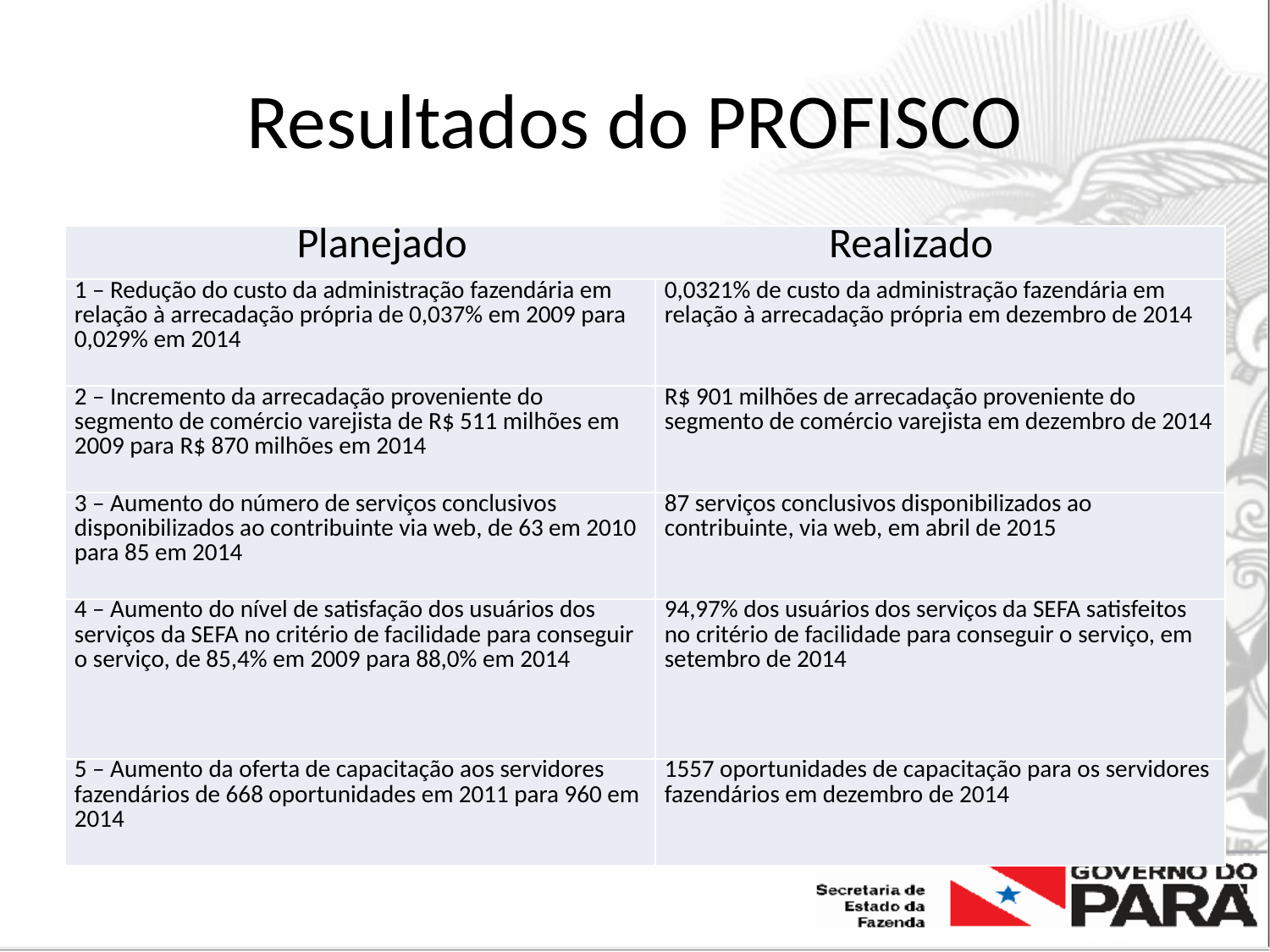

# Resultados do PROFISCO
| Planejado Realizado |  |
| --- | --- |
| 1 – Redução do custo da administração fazendária em relação à arrecadação própria de 0,037% em 2009 para 0,029% em 2014 | 0,0321% de custo da administração fazendária em relação à arrecadação própria em dezembro de 2014 |
| 2 – Incremento da arrecadação proveniente do segmento de comércio varejista de R$ 511 milhões em 2009 para R$ 870 milhões em 2014 | R$ 901 milhões de arrecadação proveniente do segmento de comércio varejista em dezembro de 2014 |
| 3 – Aumento do número de serviços conclusivos disponibilizados ao contribuinte via web, de 63 em 2010 para 85 em 2014 | 87 serviços conclusivos disponibilizados ao contribuinte, via web, em abril de 2015 |
| 4 – Aumento do nível de satisfação dos usuários dos serviços da SEFA no critério de facilidade para conseguir o serviço, de 85,4% em 2009 para 88,0% em 2014 | 94,97% dos usuários dos serviços da SEFA satisfeitos no critério de facilidade para conseguir o serviço, em setembro de 2014 |
| 5 – Aumento da oferta de capacitação aos servidores fazendários de 668 oportunidades em 2011 para 960 em 2014 | 1557 oportunidades de capacitação para os servidores fazendários em dezembro de 2014 |